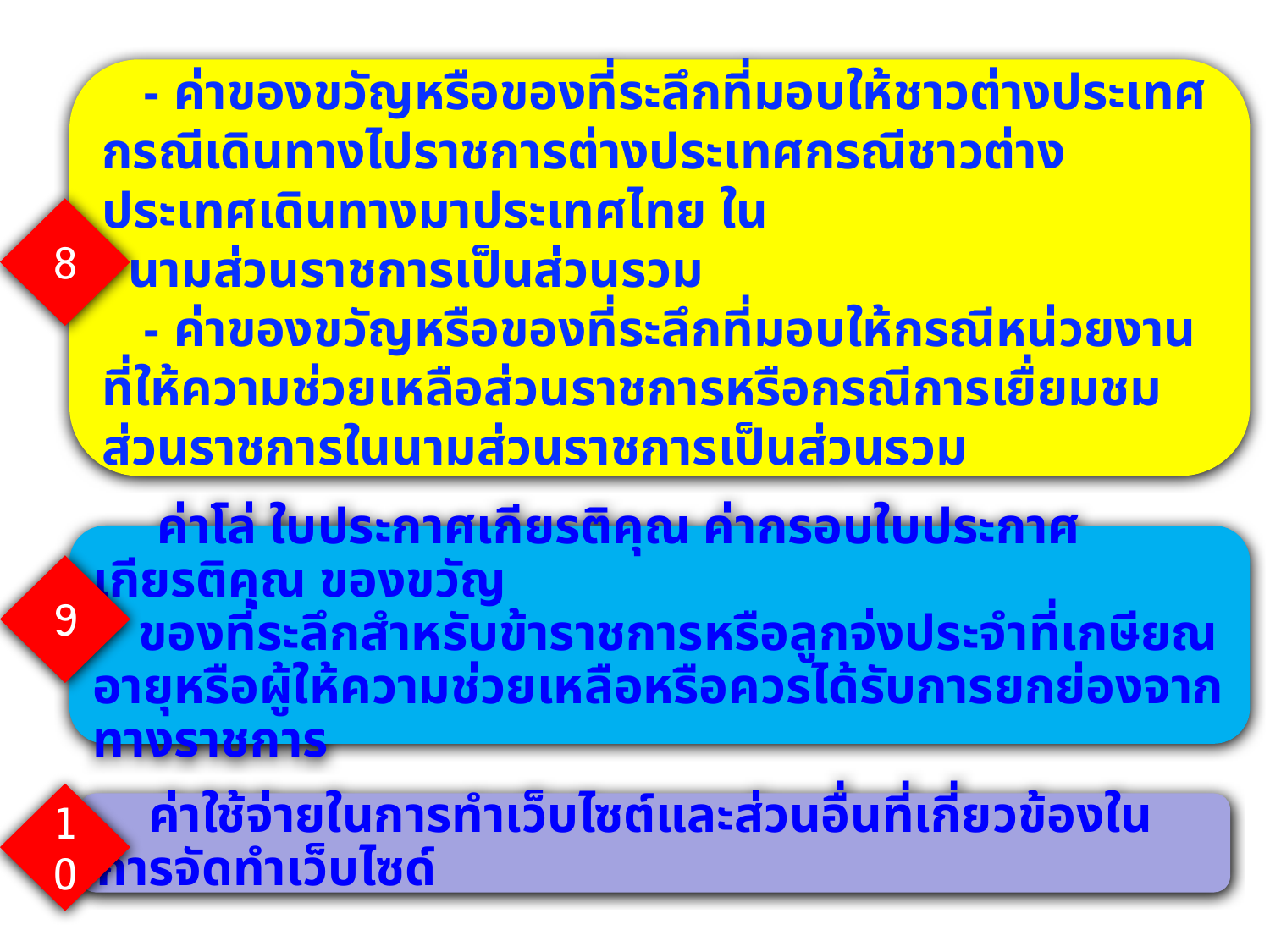

- ค่าของขวัญหรือของที่ระลึกที่มอบให้ชาวต่างประเทศ กรณีเดินทางไปราชการต่างประเทศกรณีชาวต่างประเทศเดินทางมาประเทศไทย ใน
  นามส่วนราชการเป็นส่วนรวม
   - ค่าของขวัญหรือของที่ระลึกที่มอบให้กรณีหน่วยงานที่ให้ความช่วยเหลือส่วนราชการหรือกรณีการเยื่ยมชมส่วนราชการในนามส่วนราชการเป็นส่วนรวม
8
     ค่าโล่ ใบประกาศเกียรติคุณ ค่ากรอบใบประกาศเกียรติคุณ ของขวัญ
    ของที่ระลึกสำหรับข้าราชการหรือลูกจ่งประจำที่เกษียณอายุหรือผู้ให้ความช่วยเหลือหรือควรได้รับการยกย่องจากทางราชการ
9
10
    ค่าใช้จ่ายในการทำเว็บไซต์และส่วนอื่นที่เกี่ยวข้องในการจัดทำเว็บไซด์